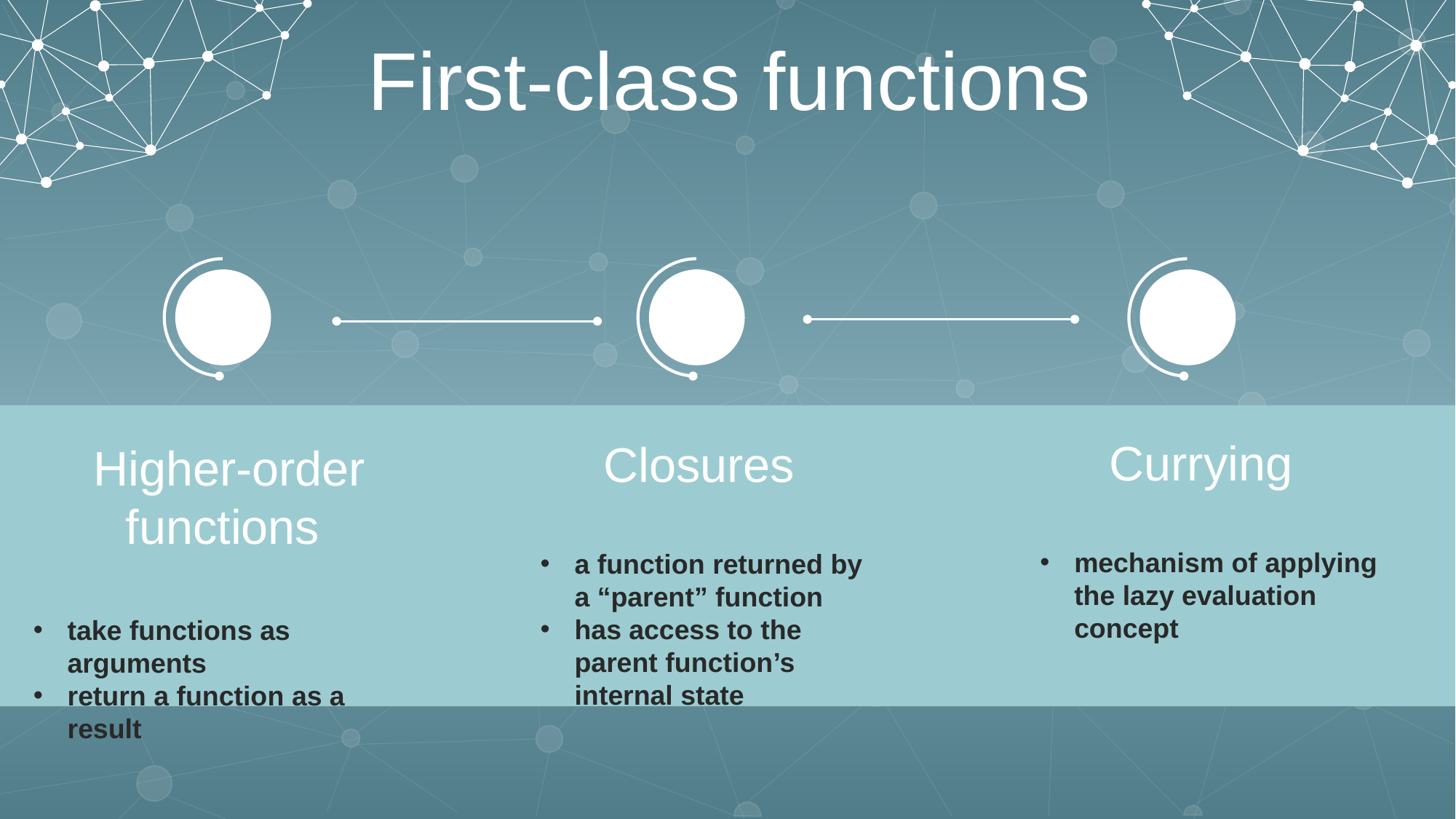

First-class functions

Currying

Closures

 Higher-order functions

mechanism of applying the lazy evaluation concept
a function returned by a “parent” function
has access to the parent function’s internal state
take functions as arguments
return a function as a result